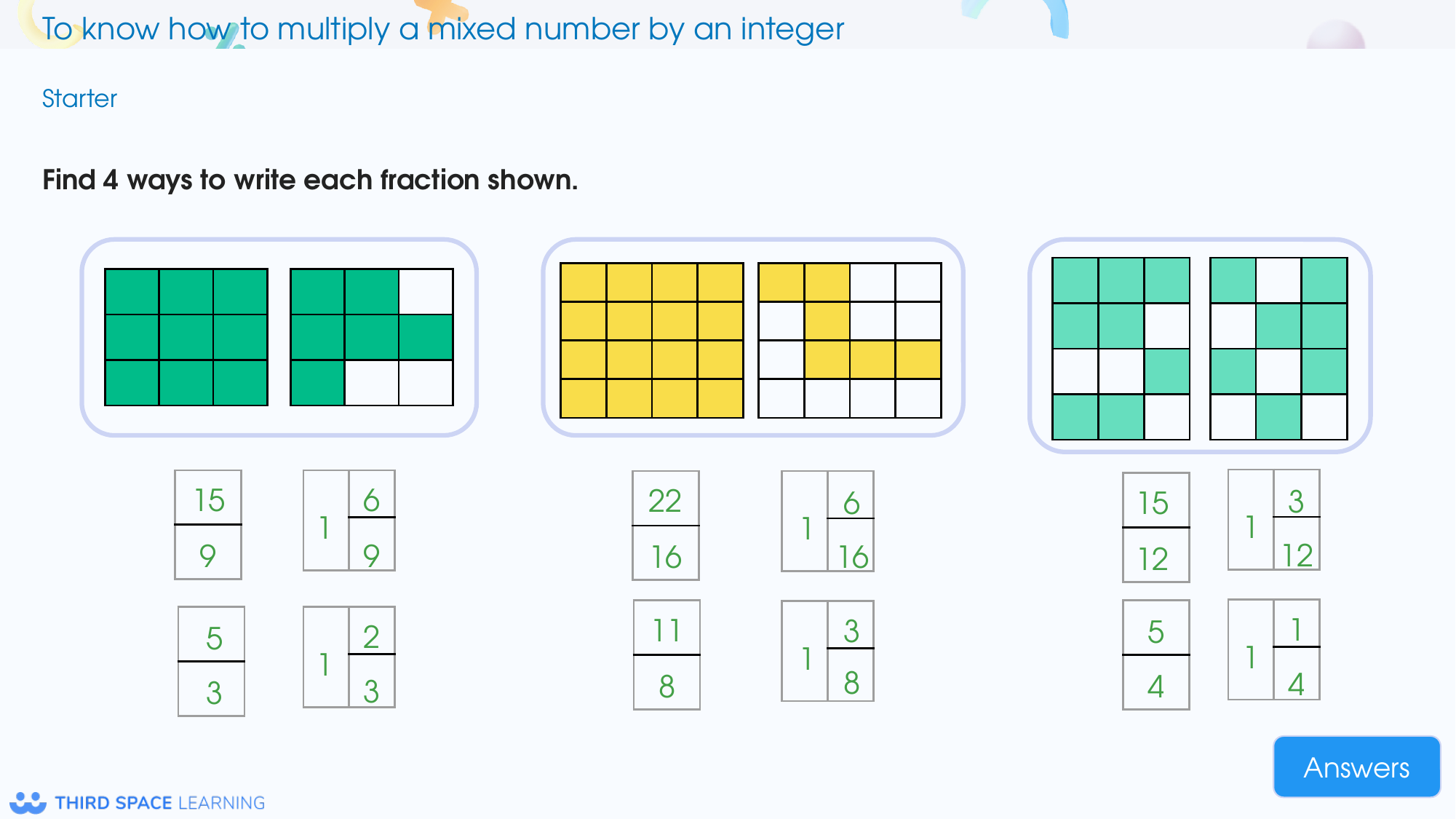

Starter
Find 4 ways to write each fraction shown.

|  |  |  |
| --- | --- | --- |
|  |  |  |
|  |  |  |
|  |  |  |
|  |  |  |
| --- | --- | --- |
|  |  |  |
|  |  |  |
|  |  |  |
|  |  |  |  |
| --- | --- | --- | --- |
|  |  |  |  |
|  |  |  |  |
|  |  |  |  |
|  |  |  |  |
| --- | --- | --- | --- |
|  |  |  |  |
|  |  |  |  |
|  |  |  |  |
|  |  |  |
| --- | --- | --- |
|  |  |  |
|  |  |  |
|  |  |  |
| --- | --- | --- |
|  |  |  |
|  |  |  |
|  |  |
| --- | --- |
|  |  |
|  |
| --- |
|  |
|  |  |
| --- | --- |
|  |  |
15
6
1
9
9
2
5
1
3
3
|  |
| --- |
|  |
|  |  |
| --- | --- |
|  |  |
22
6
1
16
16
11
3
1
8
8
3
15
1
12
12
1
5
1
4
4
|  |
| --- |
|  |
|  |  |
| --- | --- |
|  |  |
|  |
| --- |
|  |
|  |
| --- |
|  |
|  |  |
| --- | --- |
|  |  |
|  |
| --- |
|  |
|  |  |
| --- | --- |
|  |  |
Answers